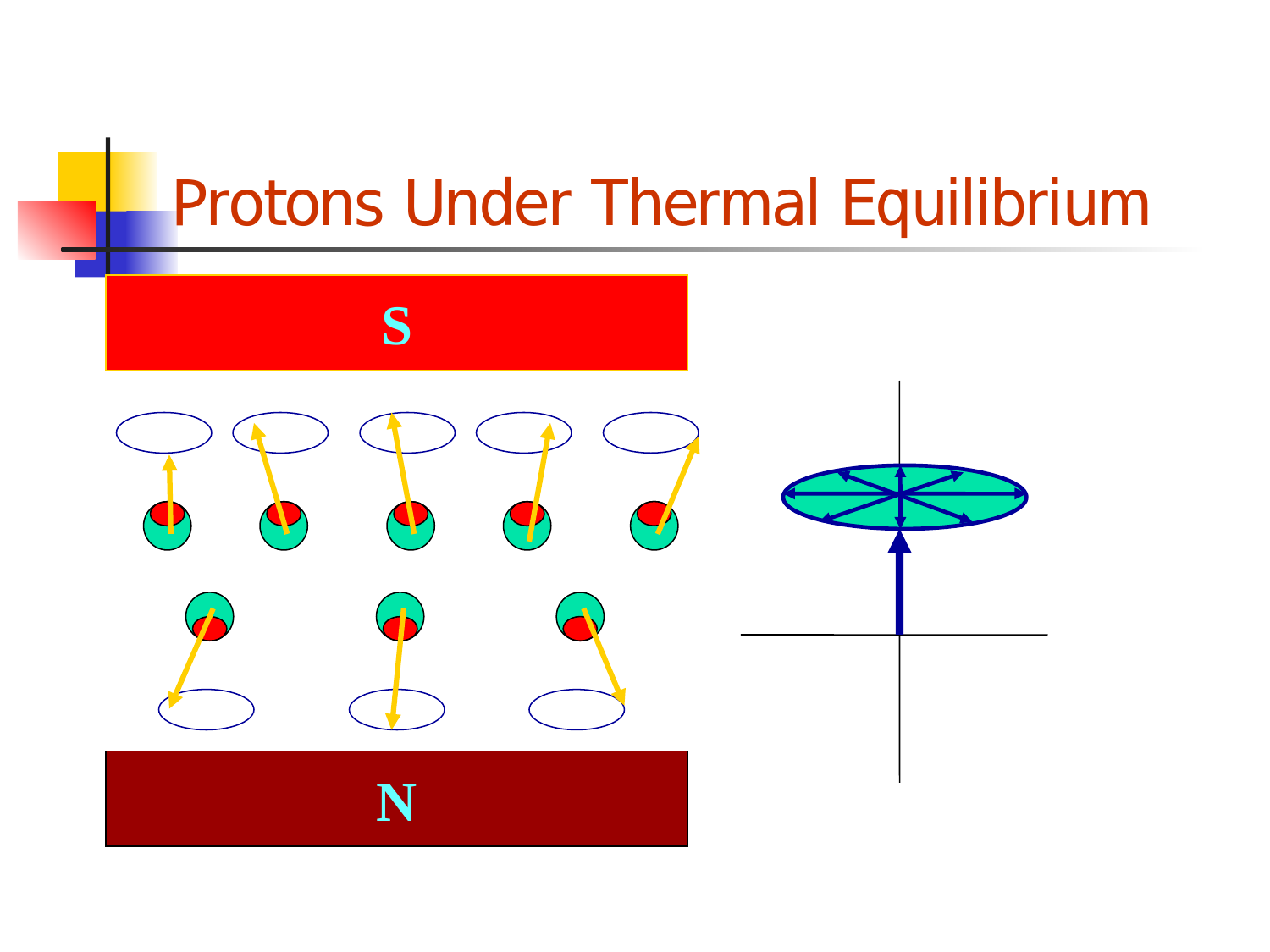

# Protons Under Thermal Equilibrium
S

N